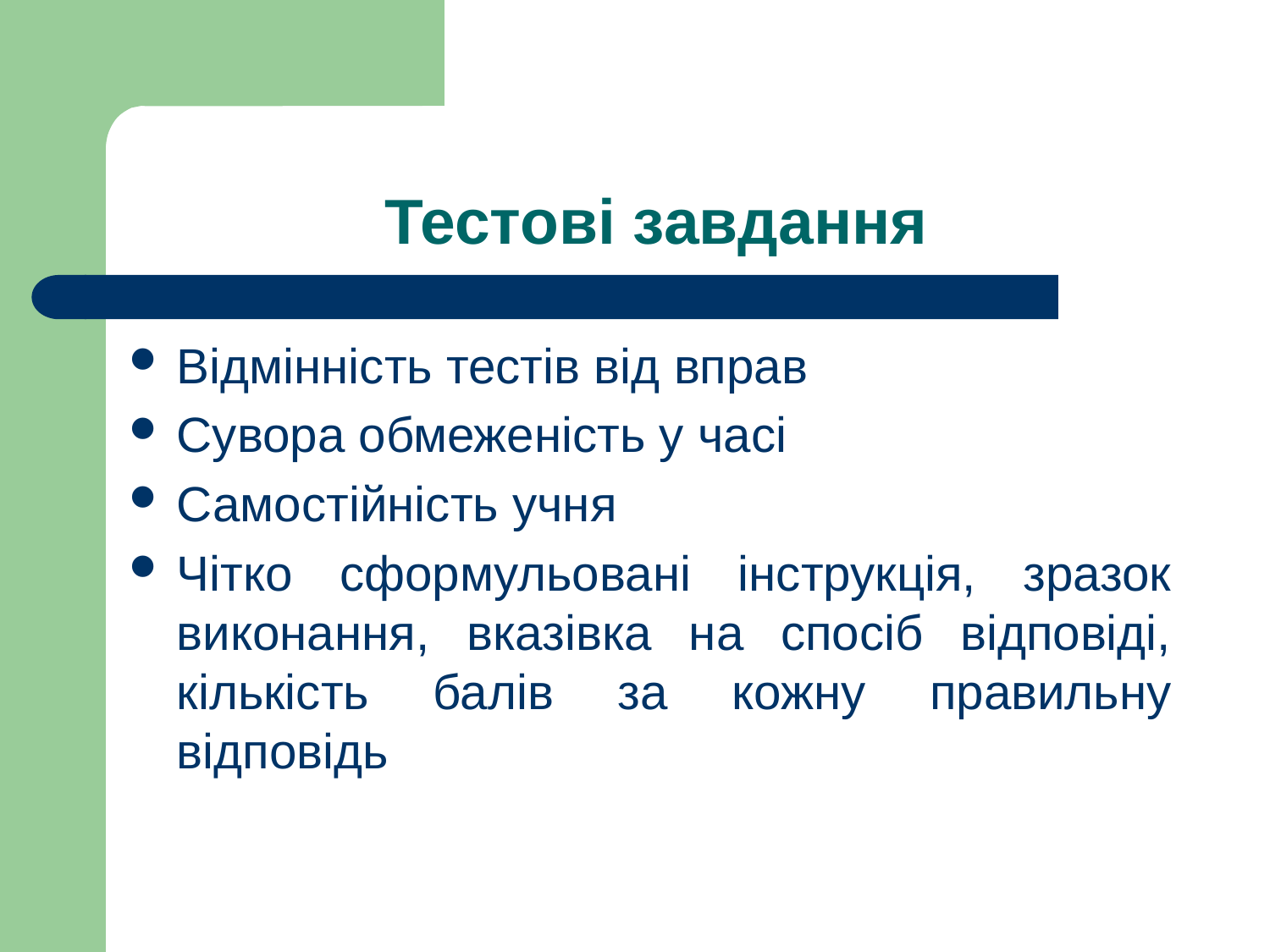

# Тестові завдання
Відмінність тестів від вправ
Сувора обмеженість у часі
Самостійність учня
Чітко сформульовані інструкція, зразок виконання, вказівка на спосіб відповіді, кількість балів за кожну правильну відповідь